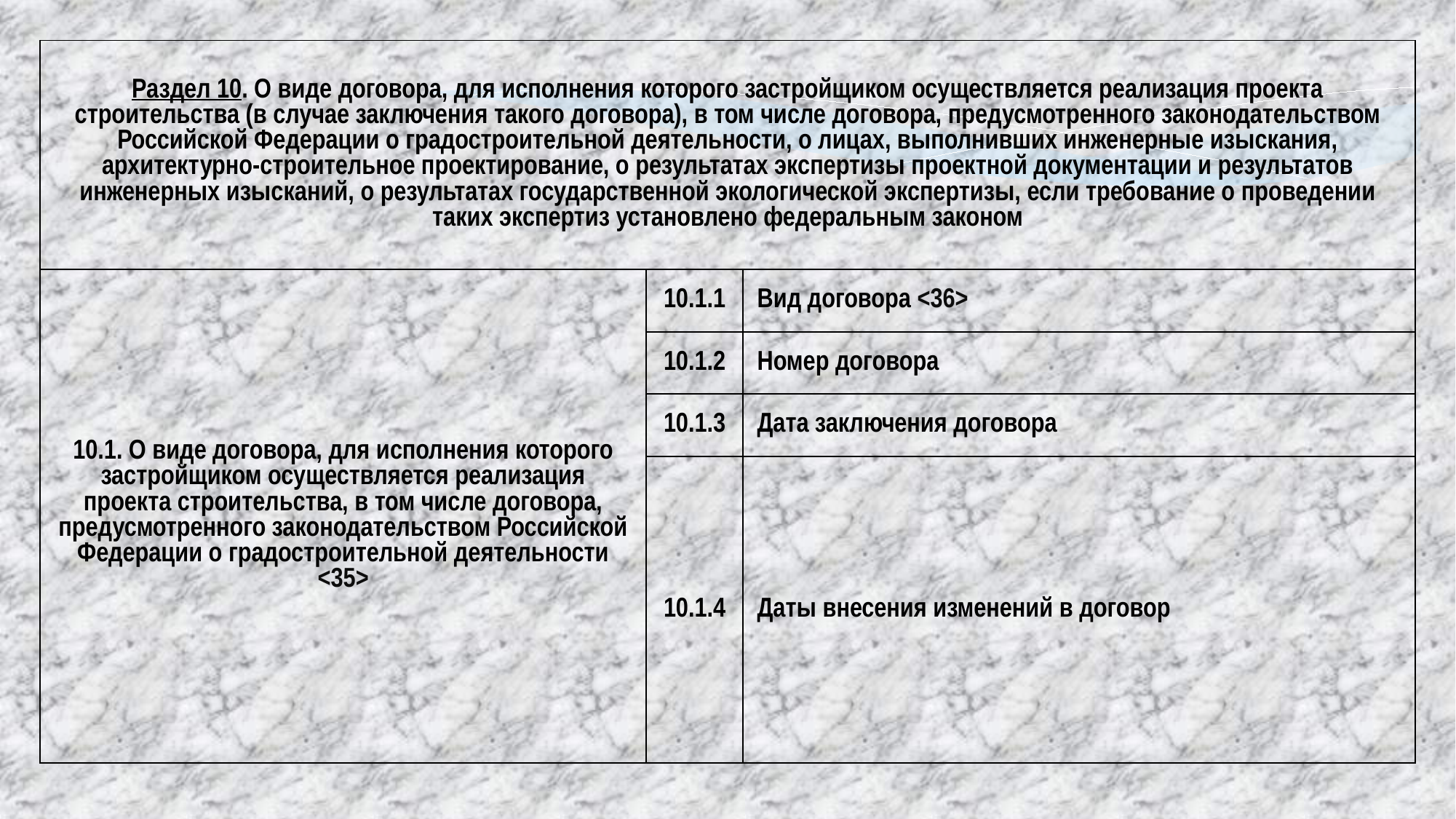

| Раздел 10. О виде договора, для исполнения которого застройщиком осуществляется реализация проекта строительства (в случае заключения такого договора), в том числе договора, предусмотренного законодательством Российской Федерации о градостроительной деятельности, о лицах, выполнивших инженерные изыскания, архитектурно-строительное проектирование, о результатах экспертизы проектной документации и результатов инженерных изысканий, о результатах государственной экологической экспертизы, если требование о проведении таких экспертиз установлено федеральным законом |  |  |
| --- | --- | --- |
| 10.1. О виде договора, для исполнения которого застройщиком осуществляется реализация проекта строительства, в том числе договора, предусмотренного законодательством Российской Федерации о градостроительной деятельности <35> | 10.1.1 | Вид договора <36> |
|  | 10.1.2 | Номер договора |
|  | 10.1.3 | Дата заключения договора |
|  | 10.1.4 | Даты внесения изменений в договор |